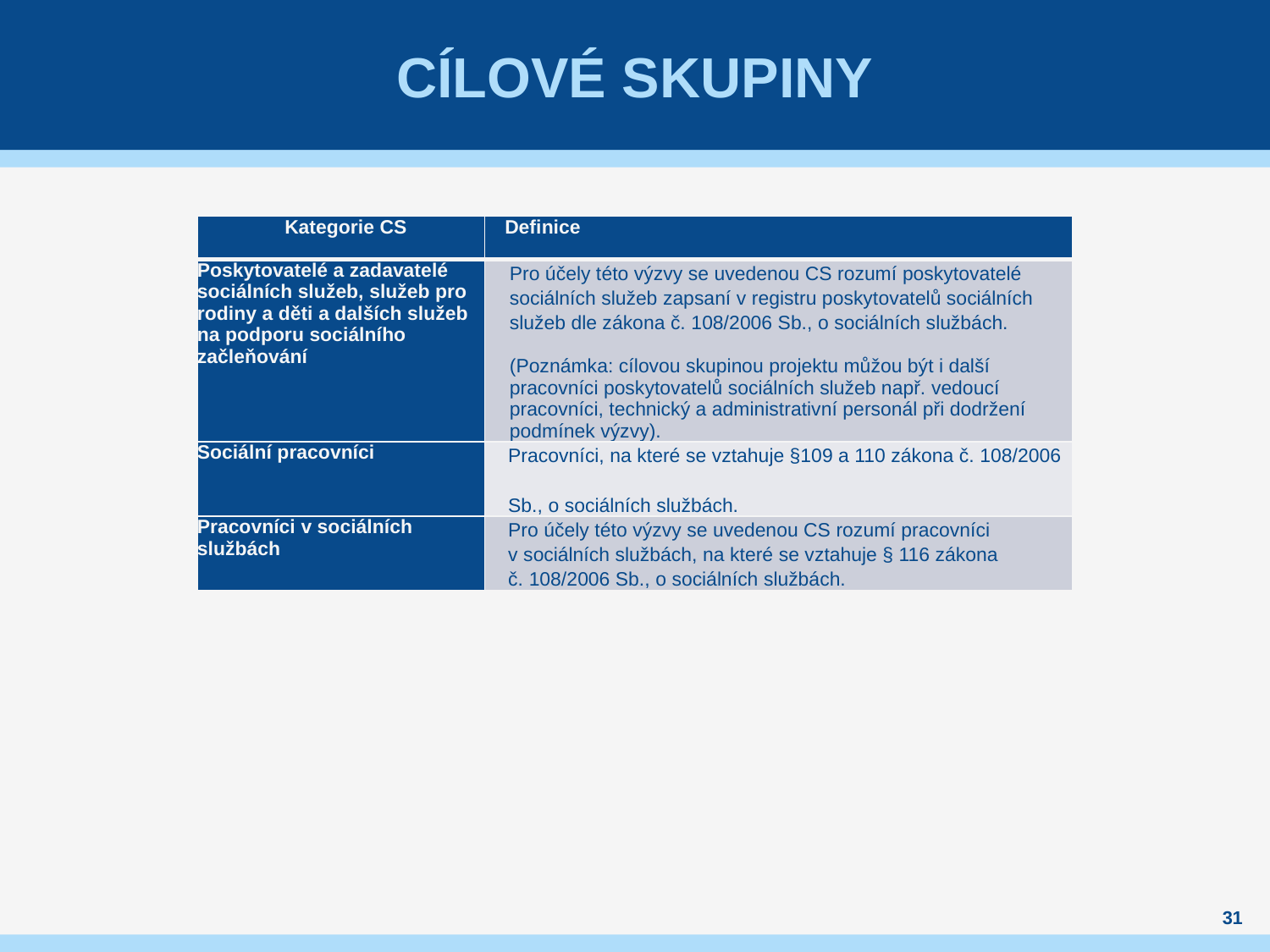

# Cílové skupiny
| Kategorie CS | Definice |
| --- | --- |
| Poskytovatelé a zadavatelé sociálních služeb, služeb pro rodiny a děti a dalších služeb na podporu sociálního začleňování | Pro účely této výzvy se uvedenou CS rozumí poskytovatelé sociálních služeb zapsaní v registru poskytovatelů sociálních služeb dle zákona č. 108/2006 Sb., o sociálních službách. (Poznámka: cílovou skupinou projektu můžou být i další pracovníci poskytovatelů sociálních služeb např. vedoucí pracovníci, technický a administrativní personál při dodržení podmínek výzvy). |
| Sociální pracovníci | Pracovníci, na které se vztahuje §109 a 110 zákona č. 108/2006 Sb., o sociálních službách. |
| Pracovníci v sociálních službách | Pro účely této výzvy se uvedenou CS rozumí pracovníci v sociálních službách, na které se vztahuje § 116 zákona č. 108/2006 Sb., o sociálních službách. |
31